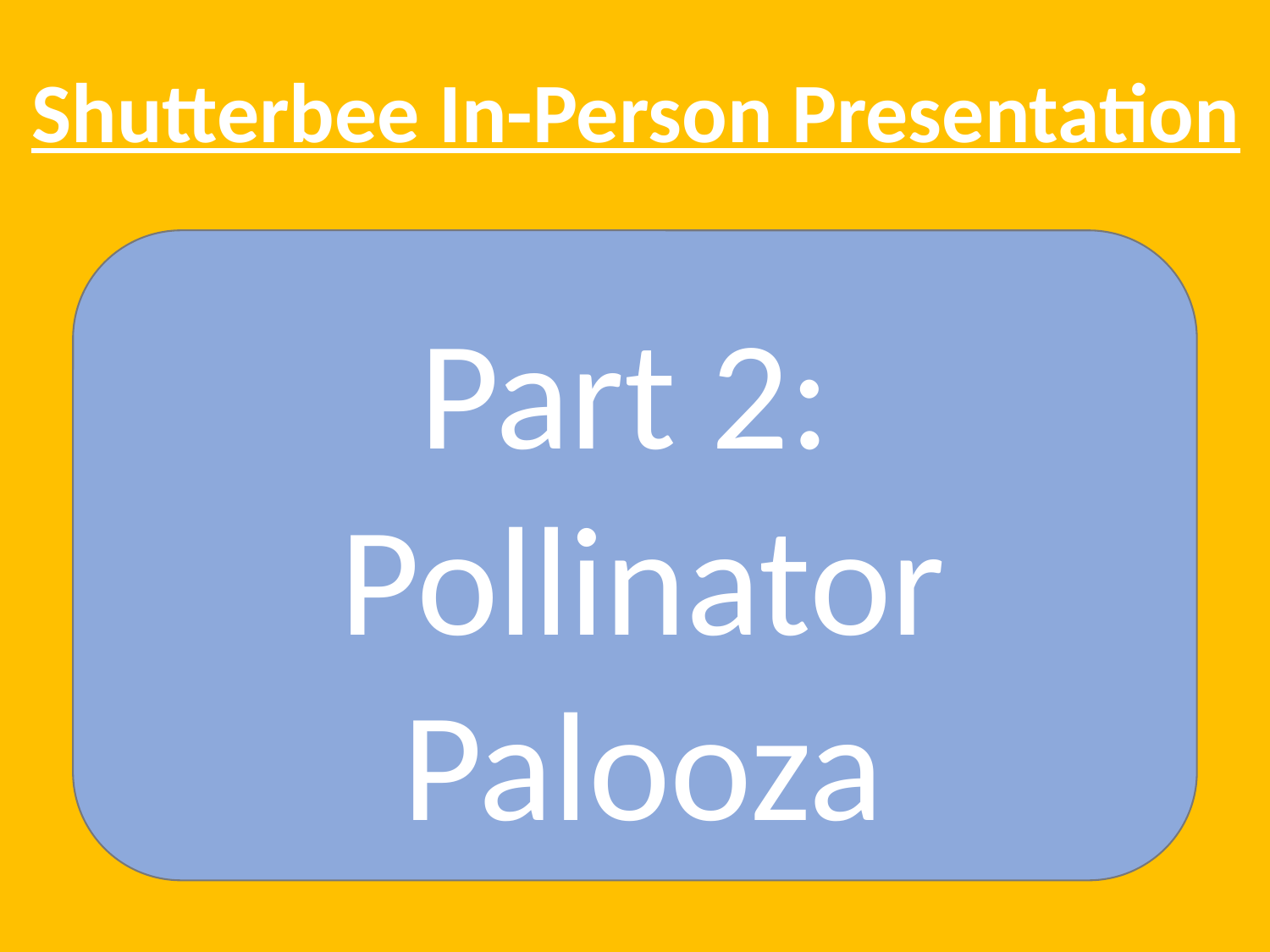

Shutterbee In-Person Presentation

Part 2:
Pollinator Palooza